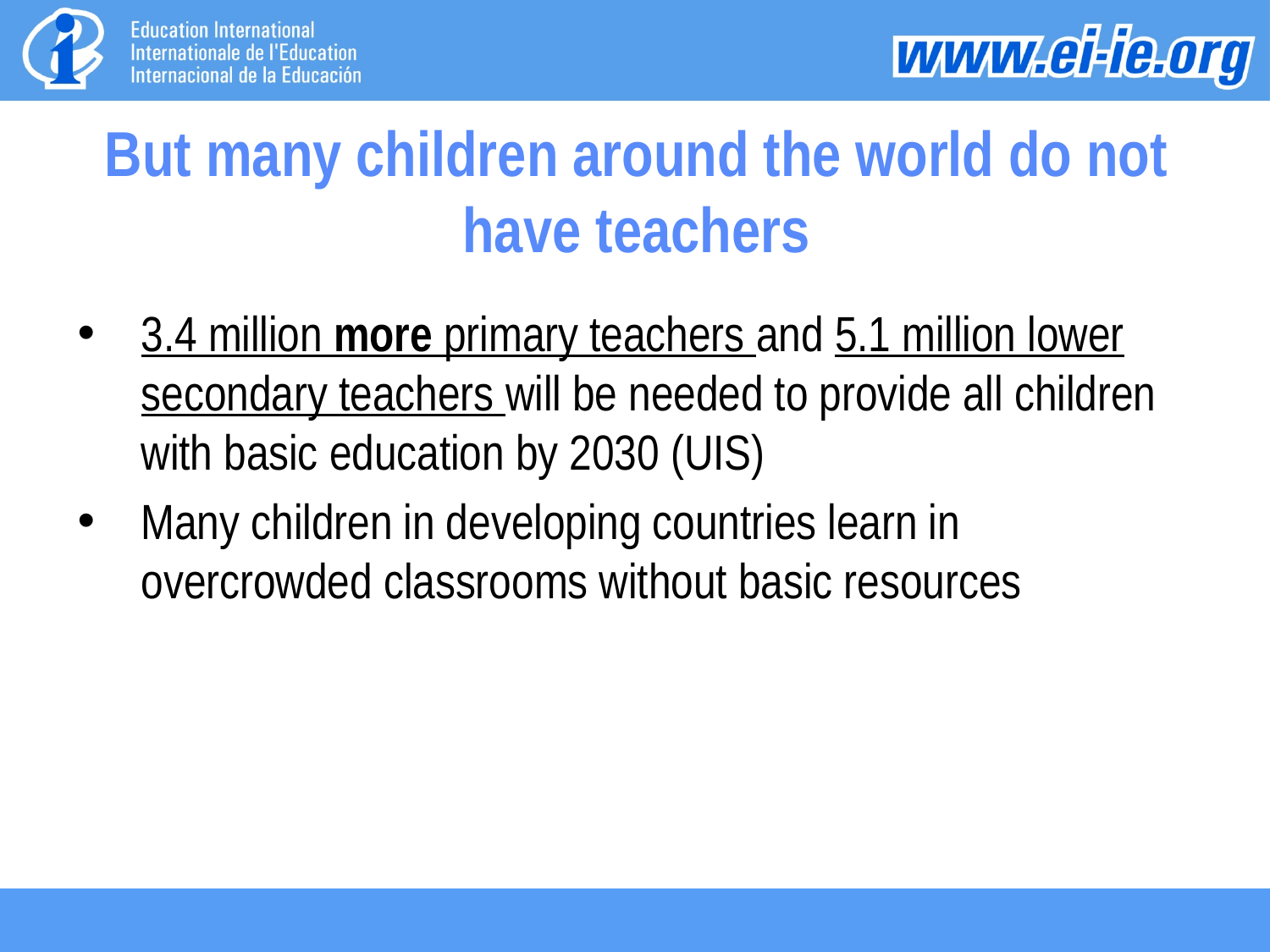

# But many children around the world do not have teachers
3.4 million more primary teachers and 5.1 million lower secondary teachers will be needed to provide all children with basic education by 2030 (UIS)
Many children in developing countries learn in overcrowded classrooms without basic resources